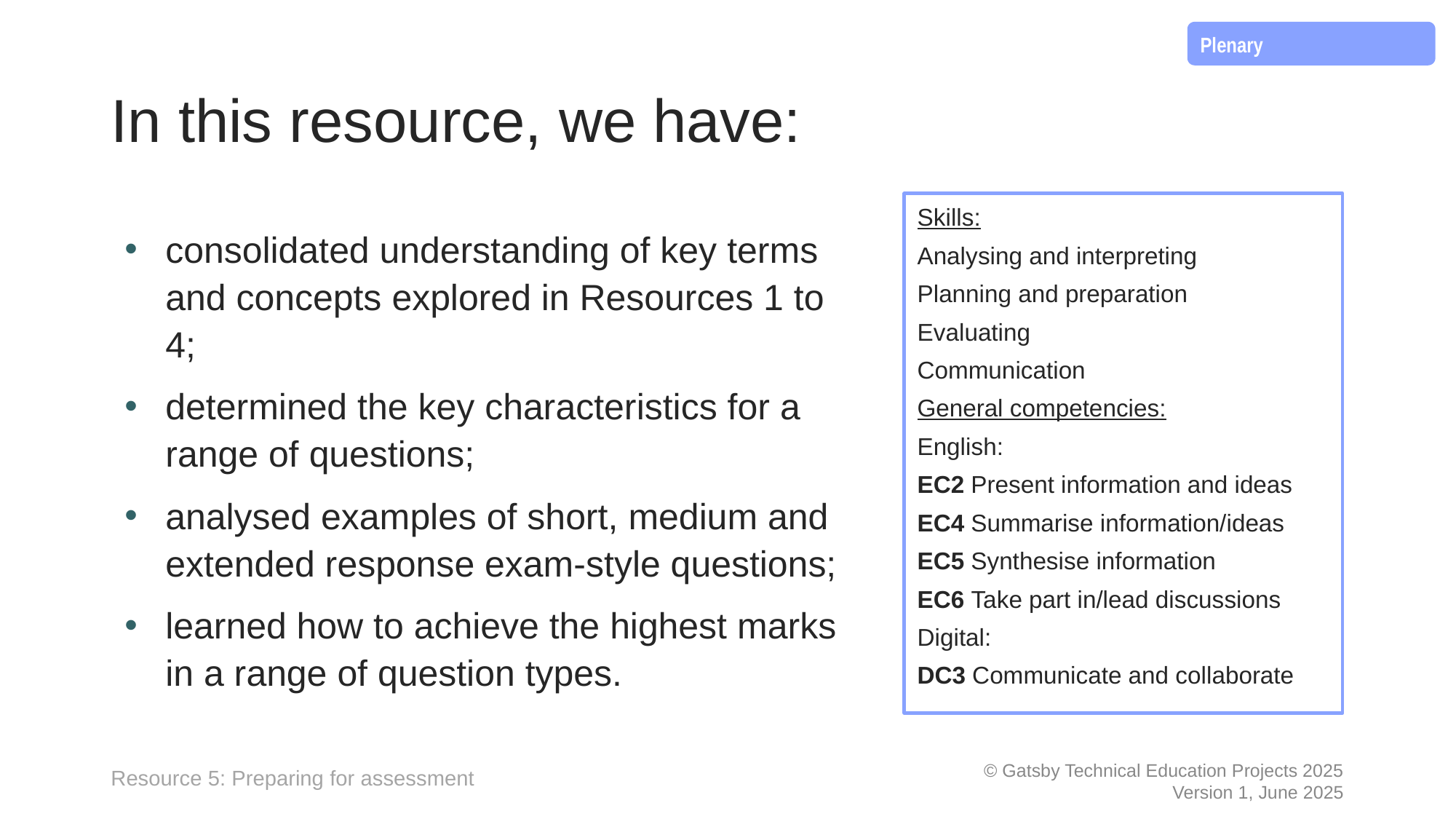

Plenary
# In this resource, we have:
Skills:
Analysing and interpreting
Planning and preparation
Evaluating
Communication
General competencies:
English:
EC2 Present information and ideas
EC4 Summarise information/ideas
EC5 Synthesise information
EC6 Take part in/lead discussions
Digital:
DC3 Communicate and collaborate
consolidated understanding of key terms and concepts explored in Resources 1 to 4;
determined the key characteristics for a range of questions;
analysed examples of short, medium and extended response exam-style questions;
learned how to achieve the highest marks in a range of question types.
Resource 5: Preparing for assessment